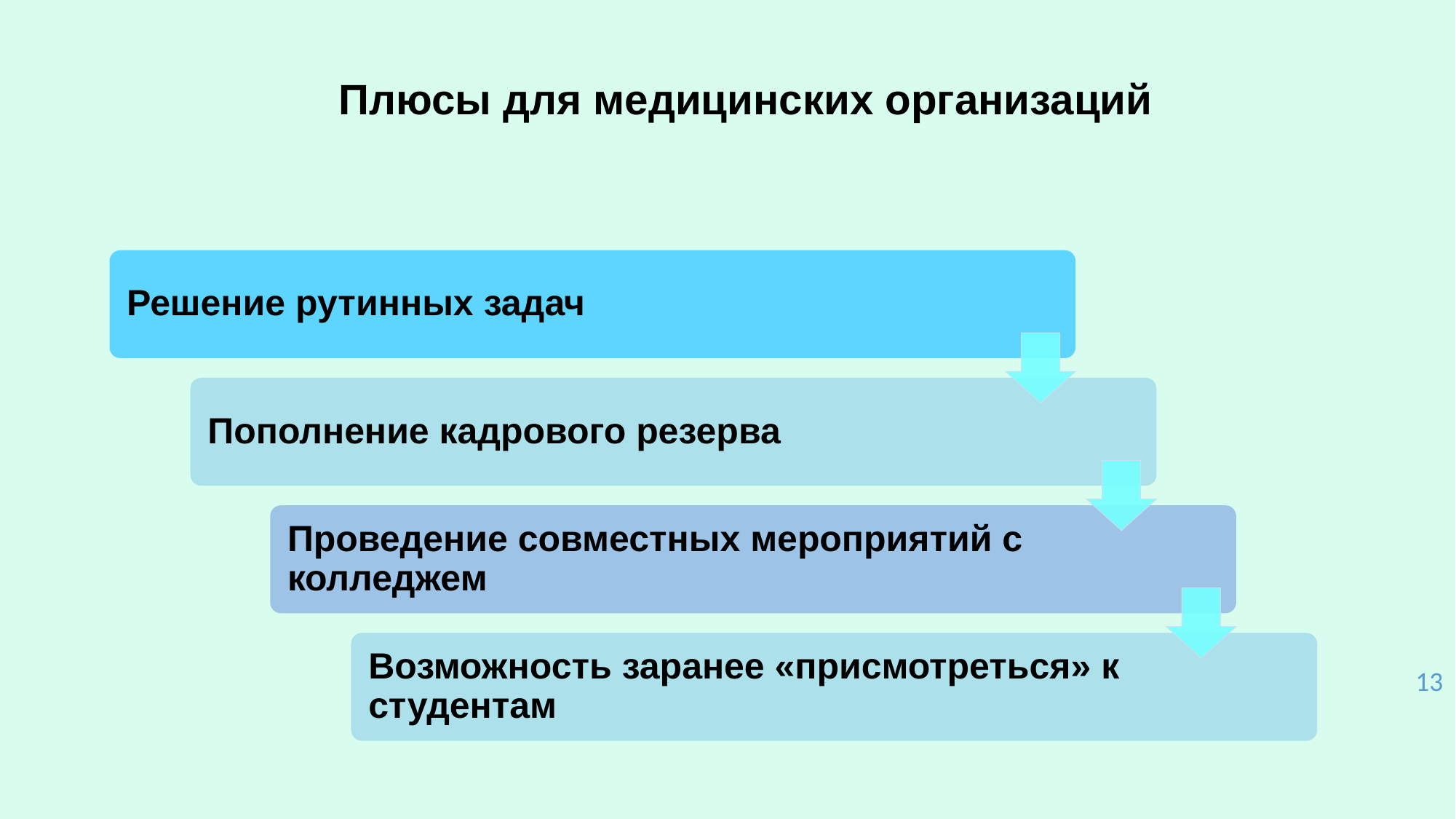

# Плюсы для медицинских организаций
Решение рутинных задач
Пополнение кадрового резерва
Проведение совместных мероприятий с колледжем
Возможность заранее «присмотреться» к студентам

13